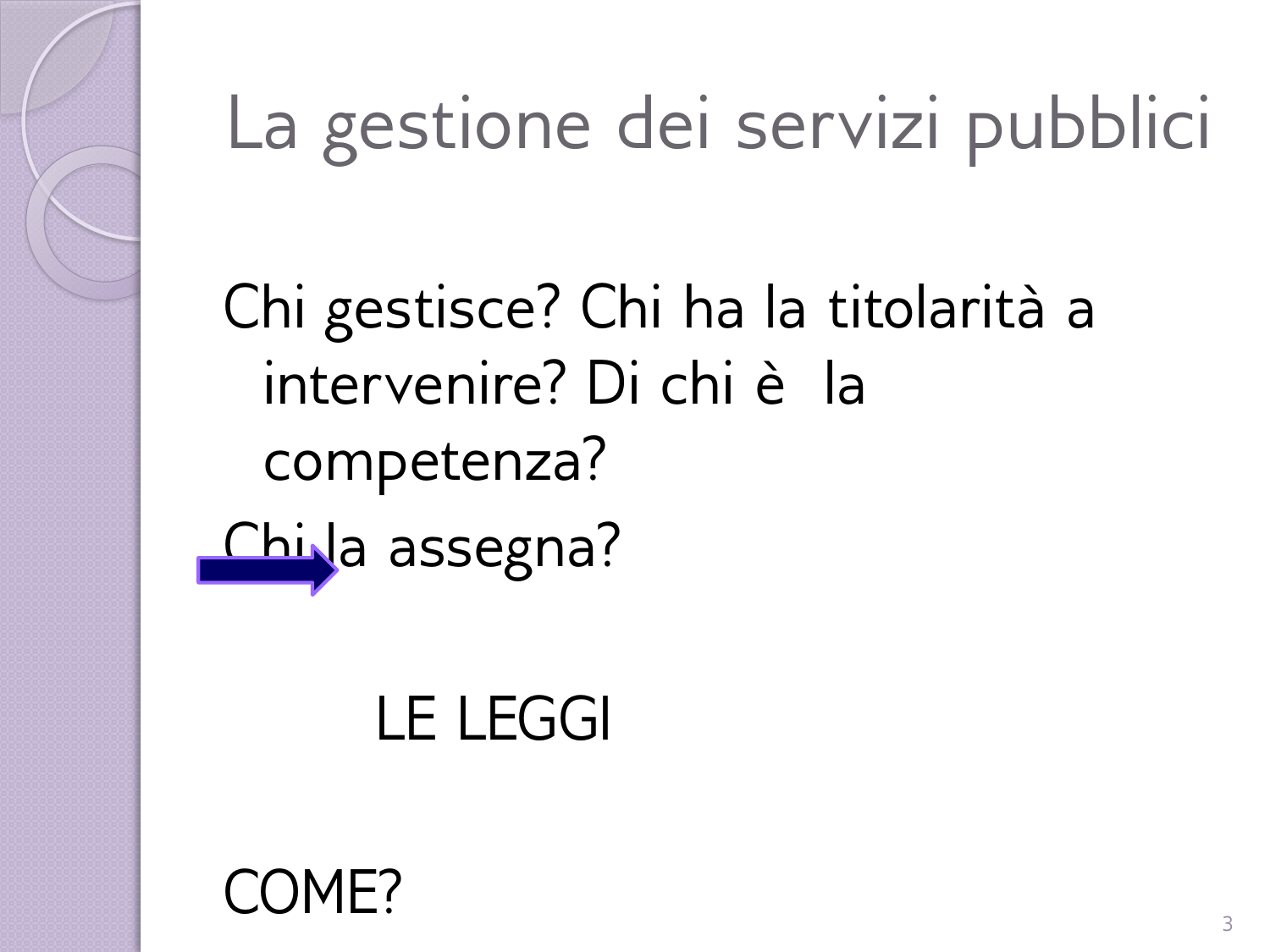

# La gestione dei servizi pubblici
Chi gestisce? Chi ha la titolarità a intervenire? Di chi è  la competenza?
Chi la assegna?

        LE LEGGI

COME?

3